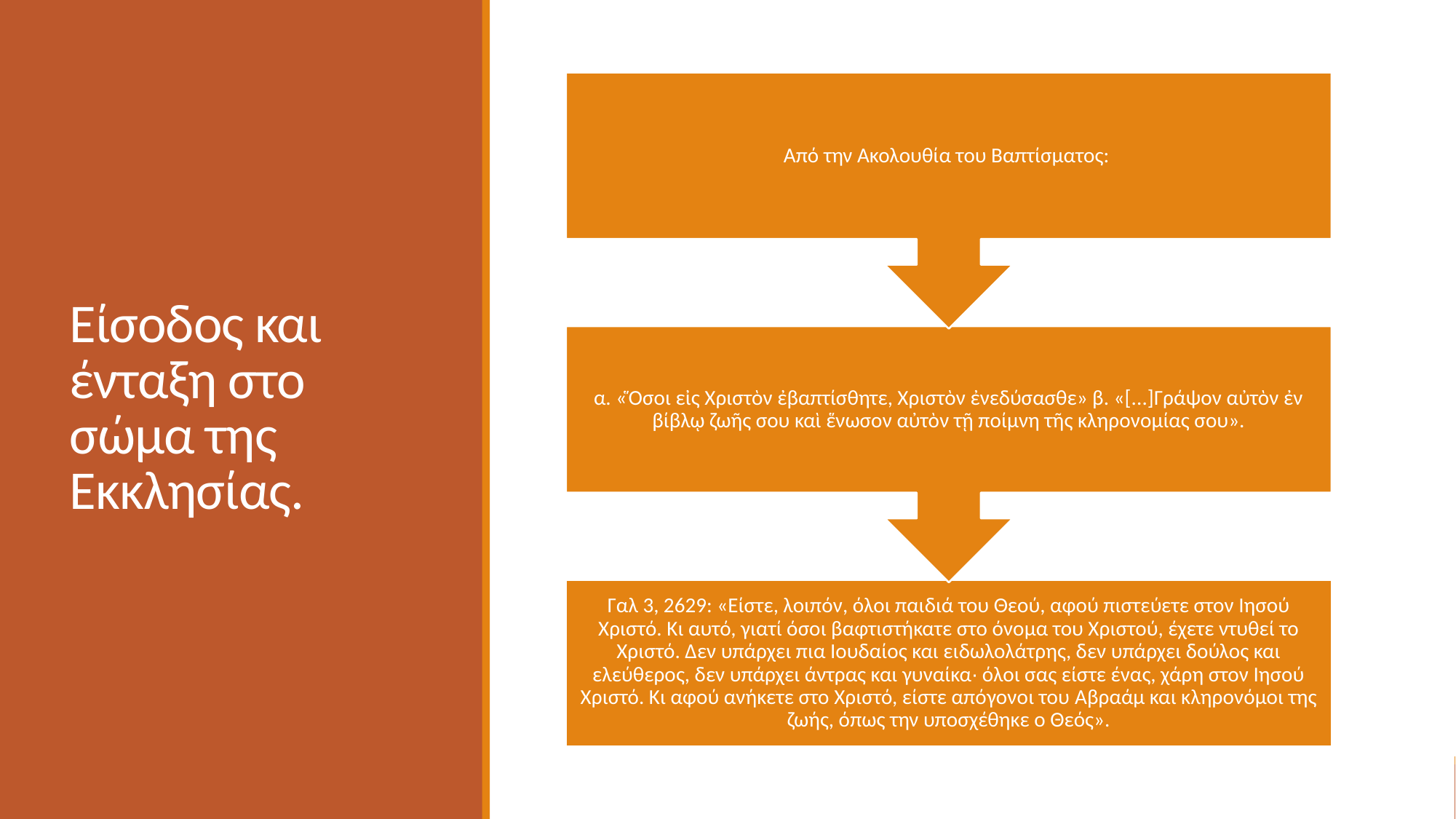

Είσοδος και ένταξη στο σώμα της Εκκλησίας.
Γαλ 3, 26­29: «Είστε, λοιπόν, όλοι παιδιά του Θεού, αφού πιστεύετε στον Ιησού Χριστό. Κι αυτό, γιατί όσοι βαφτιστήκατε στο όνομα του Χριστού, έχετε ντυθεί το Χριστό. Δεν υπάρχει πια Ιουδαίος και ειδωλολάτρης, δεν υπάρχει δούλος και ελεύθερος, δεν υπάρχει άντρας και γυναίκα∙ όλοι σας είστε ένας, χάρη στον Ιησού Χριστό. Κι αφού ανήκετε στο Χριστό, είστε απόγονοι του Αβραάμ και κληρονόμοι της ζωής, όπως την υποσχέθηκε ο Θεός».
α. «Ὅσοι εἰς Χριστὸν ἐβαπτίσθητε, Χριστὸν ἐνεδύσασθε» β. «[...]Γράψον αὐτὸν ἐν βίβλῳ ζωῆς σου καὶ ἕνωσον αὐτὸν τῇ ποίμνη τῆς κληρονομίας σου».
Από την Ακολουθία του Βαπτίσματος: